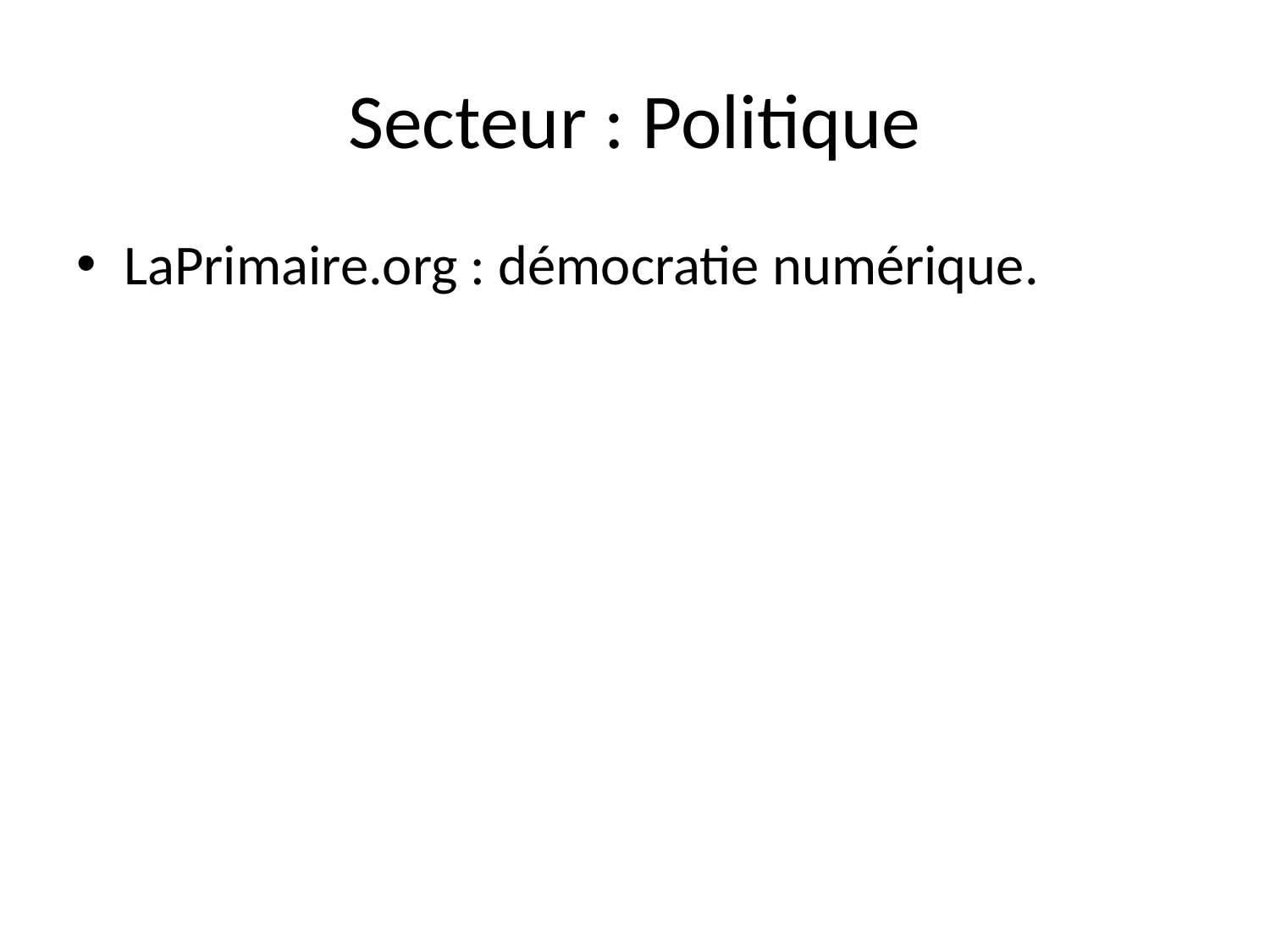

# Secteur : Politique
LaPrimaire.org : démocratie numérique.